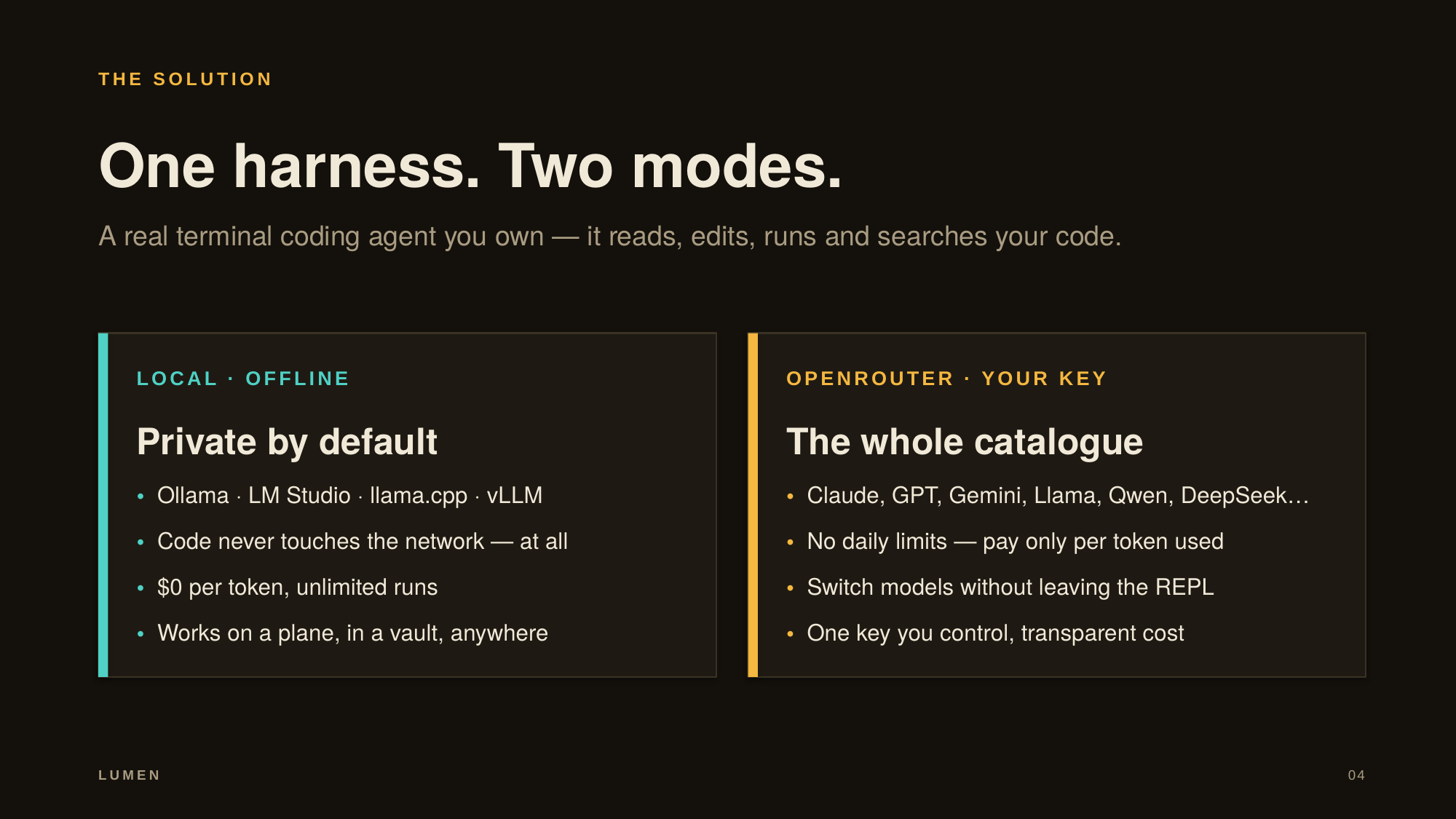

THE SOLUTION
One harness. Two modes.
A real terminal coding agent you own — it reads, edits, runs and searches your code.

LOCAL · OFFLINE
OPENROUTER · YOUR KEY
Private by default
The whole catalogue
•  Ollama · LM Studio · llama.cpp · vLLM
•  Claude, GPT, Gemini, Llama, Qwen, DeepSeek…
•  Code never touches the network — at all
•  No daily limits — pay only per token used
•  $0 per token, unlimited runs
•  Switch models without leaving the REPL
•  Works on a plane, in a vault, anywhere
•  One key you control, transparent cost
LUMEN
04